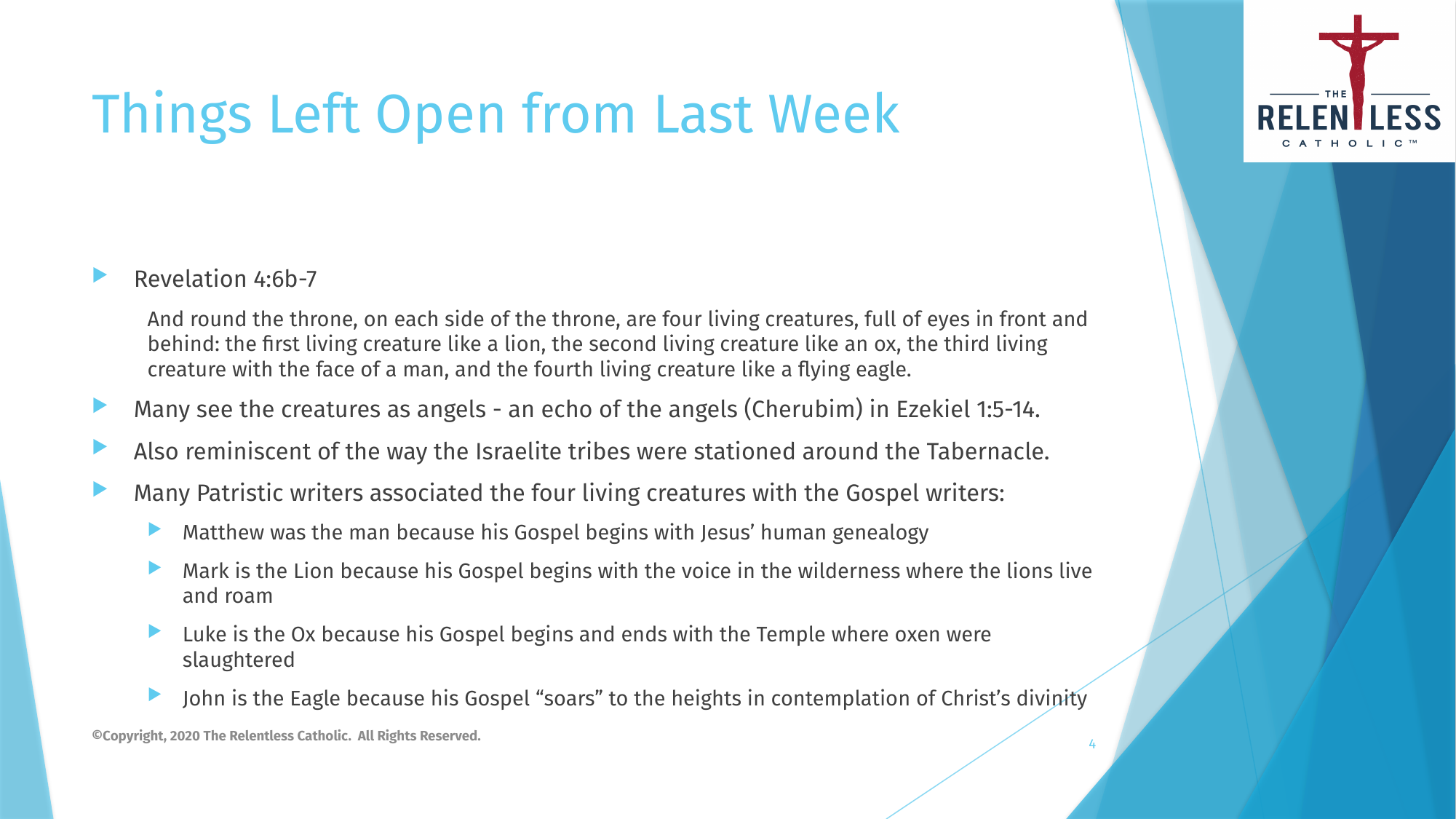

# Things Left Open from Last Week
Revelation 4:6b-7
And round the throne, on each side of the throne, are four living creatures, full of eyes in front and behind: the first living creature like a lion, the second living creature like an ox, the third living creature with the face of a man, and the fourth living creature like a flying eagle.
Many see the creatures as angels - an echo of the angels (Cherubim) in Ezekiel 1:5-14.
Also reminiscent of the way the Israelite tribes were stationed around the Tabernacle.
Many Patristic writers associated the four living creatures with the Gospel writers:
Matthew was the man because his Gospel begins with Jesus’ human genealogy
Mark is the Lion because his Gospel begins with the voice in the wilderness where the lions live and roam
Luke is the Ox because his Gospel begins and ends with the Temple where oxen were slaughtered
John is the Eagle because his Gospel “soars” to the heights in contemplation of Christ’s divinity

©Copyright, 2020 The Relentless Catholic.  All Rights Reserved.

4